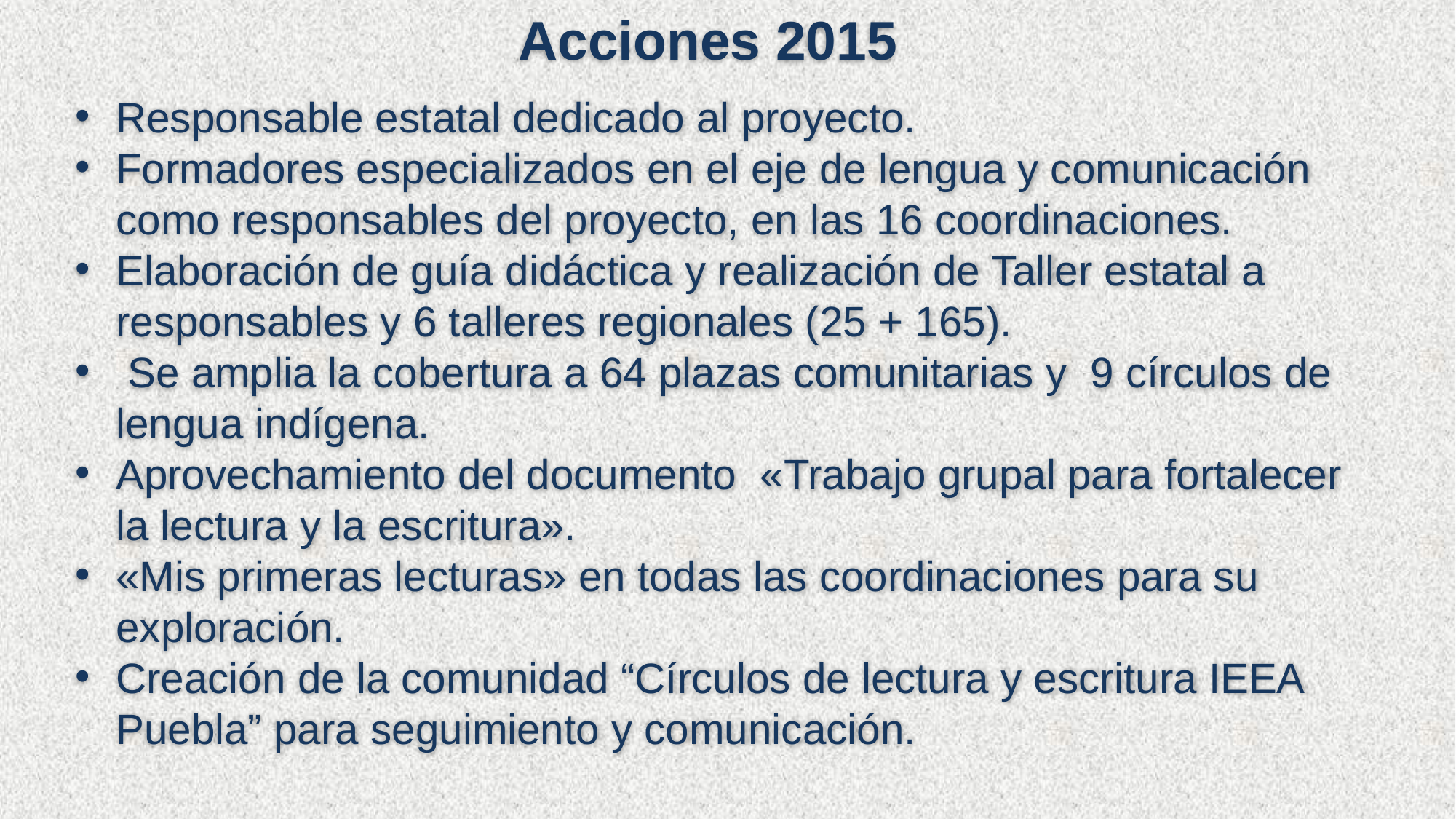

Acciones 2015
Responsable estatal dedicado al proyecto.
Formadores especializados en el eje de lengua y comunicación como responsables del proyecto, en las 16 coordinaciones.
Elaboración de guía didáctica y realización de Taller estatal a responsables y 6 talleres regionales (25 + 165).
 Se amplia la cobertura a 64 plazas comunitarias y  9 círculos de lengua indígena.
Aprovechamiento del documento  «Trabajo grupal para fortalecer la lectura y la escritura».
«Mis primeras lecturas» en todas las coordinaciones para su exploración.
Creación de la comunidad “Círculos de lectura y escritura IEEA Puebla” para seguimiento y comunicación.